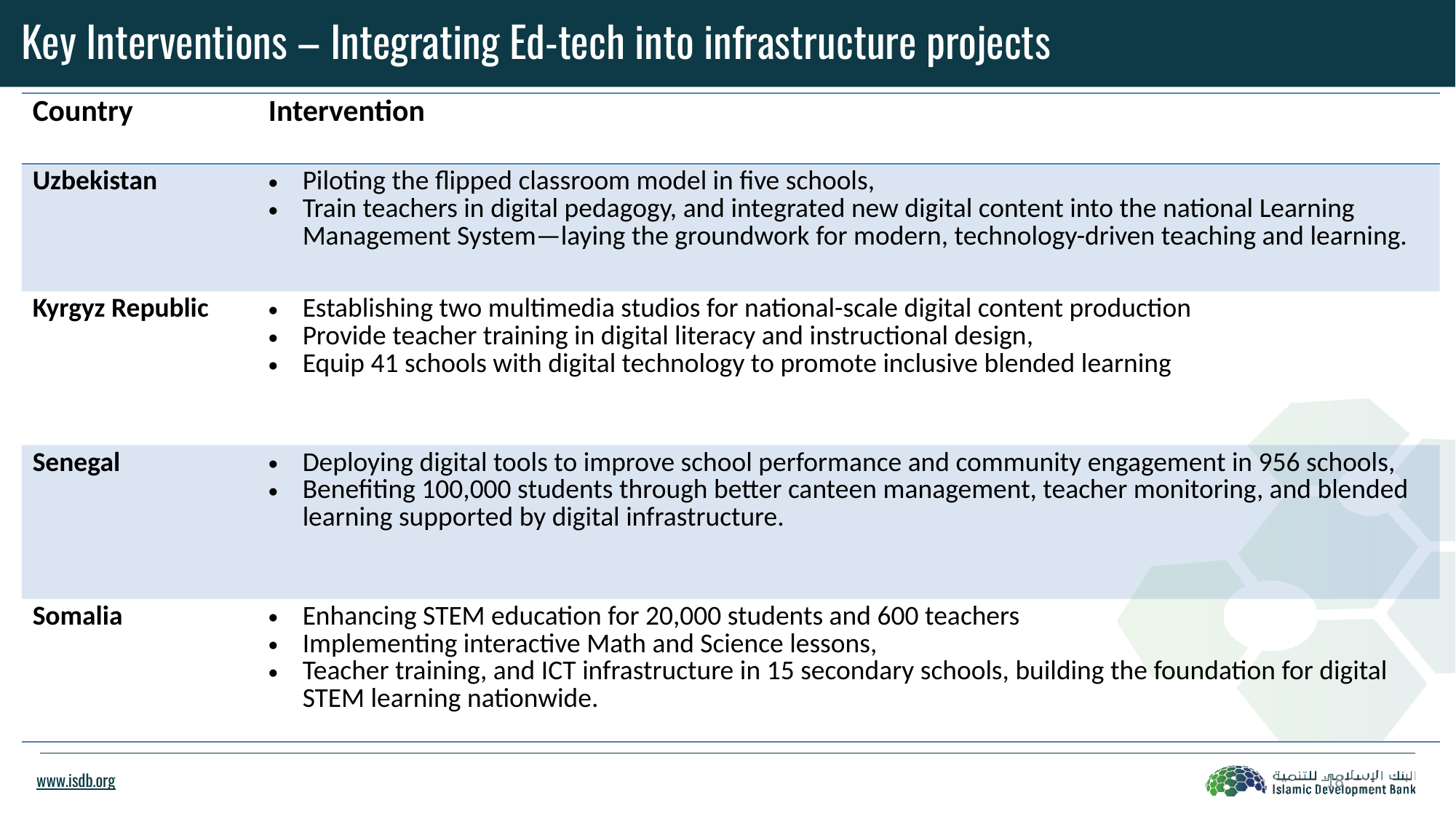

Protected
# Key Interventions – Integrating Ed-tech into infrastructure projects
| Country | Intervention |
| --- | --- |
| Uzbekistan | Piloting the flipped classroom model in five schools, Train teachers in digital pedagogy, and integrated new digital content into the national Learning Management System—laying the groundwork for modern, technology-driven teaching and learning. |
| Kyrgyz Republic | Establishing two multimedia studios for national-scale digital content production Provide teacher training in digital literacy and instructional design, Equip 41 schools with digital technology to promote inclusive blended learning |
| Senegal | Deploying digital tools to improve school performance and community engagement in 956 schools, Benefiting 100,000 students through better canteen management, teacher monitoring, and blended learning supported by digital infrastructure. |
| Somalia | Enhancing STEM education for 20,000 students and 600 teachers Implementing interactive Math and Science lessons, Teacher training, and ICT infrastructure in 15 secondary schools, building the foundation for digital STEM learning nationwide. |

18
www.isdb.org